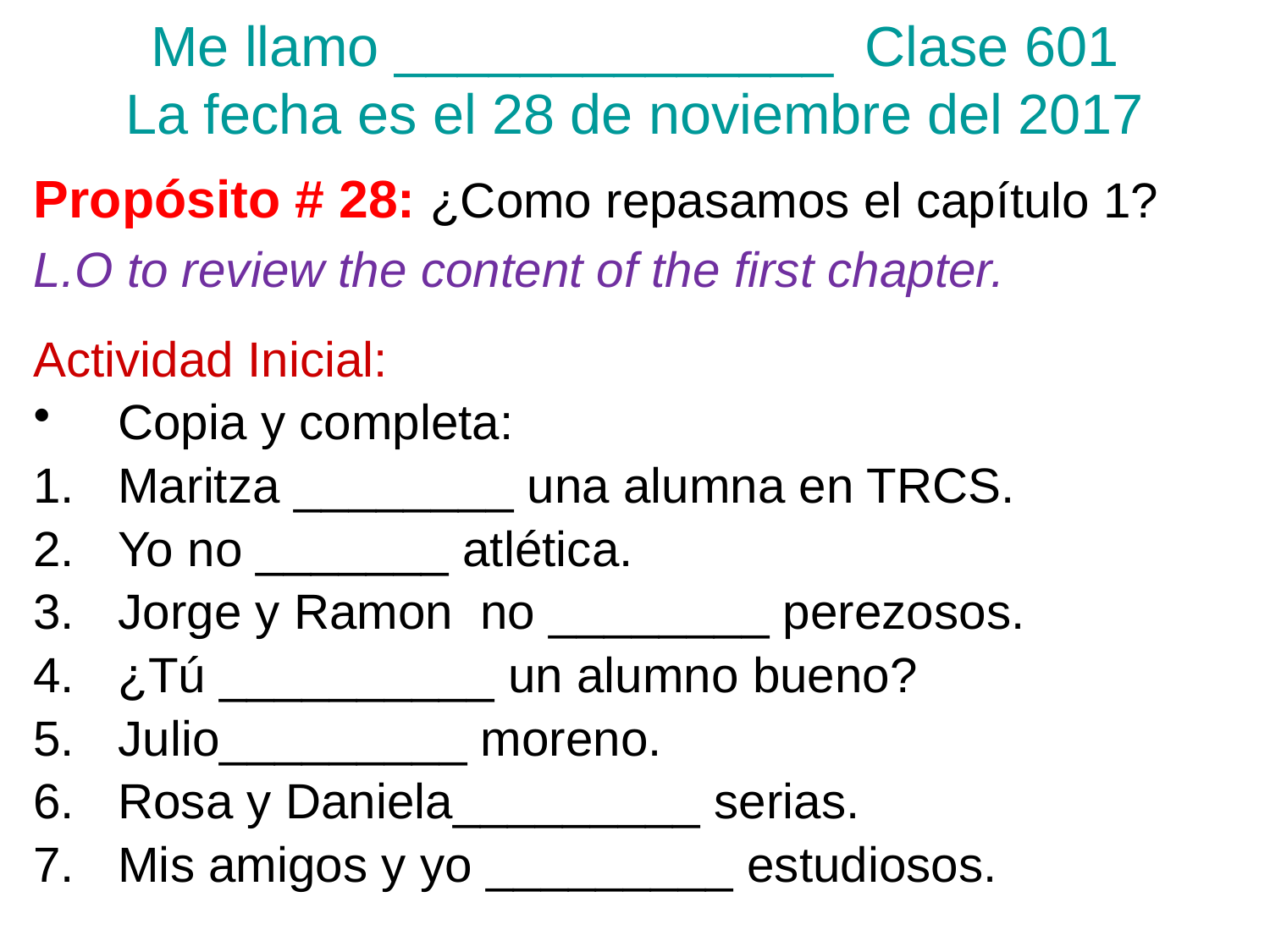

Me llamo ______________  Clase 601
La fecha es el 28 de noviembre del 2017
Propósito # 28: ¿Como repasamos el capítulo 1?
L.O to review the content of the first chapter.

Actividad Inicial:
Copia y completa:
Maritza ________ una alumna en TRCS.
Yo no _______ atlética.
Jorge y Ramon  no ________ perezosos.
¿Tú __________ un alumno bueno?
Julio_________ moreno.
Rosa y Daniela_________ serias.
Mis amigos y yo _________ estudiosos.